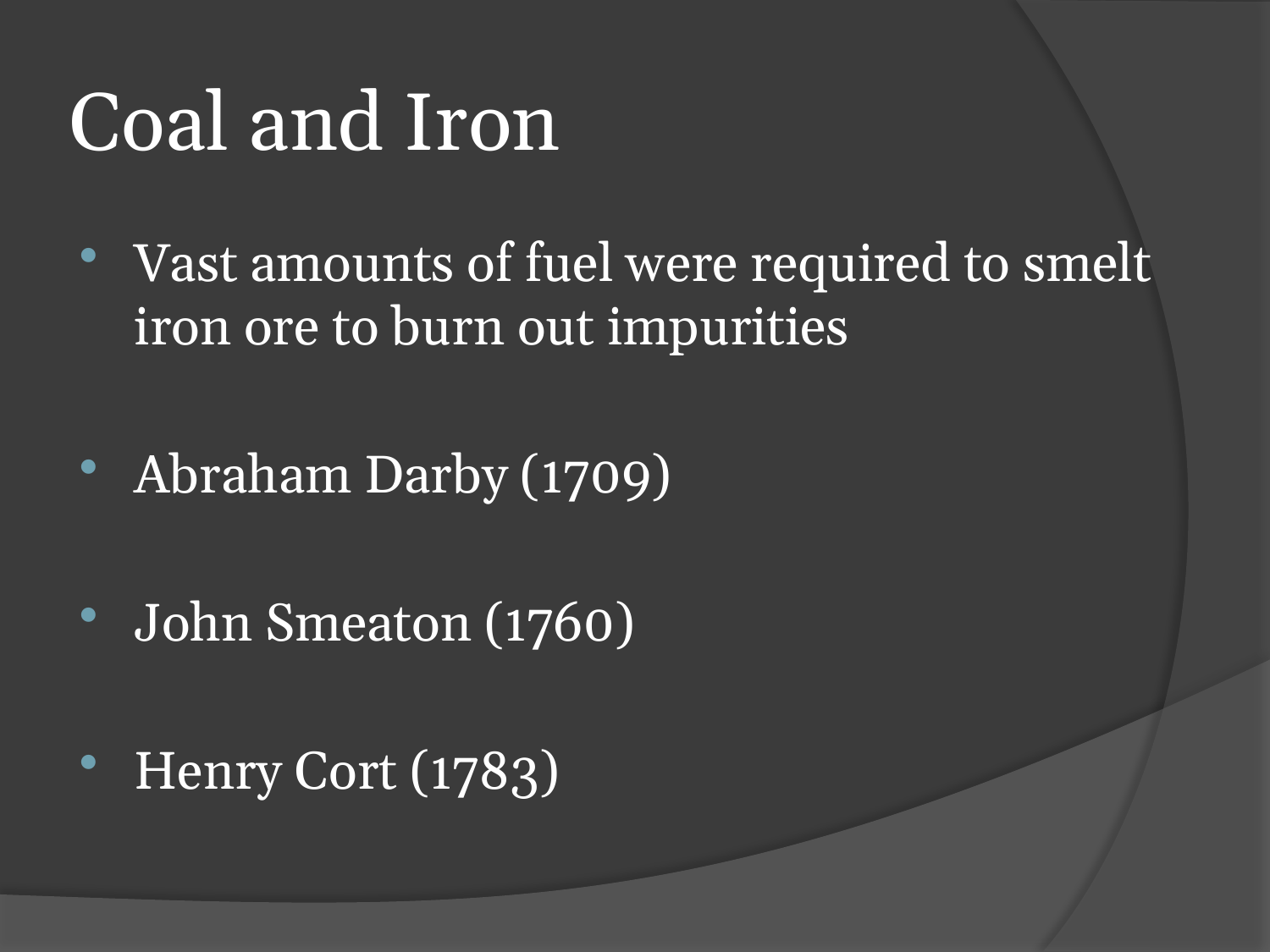

# Coal and Iron
Vast amounts of fuel were required to smelt iron ore to burn out impurities

Abraham Darby (1709)

John Smeaton (1760)

Henry Cort (1783)